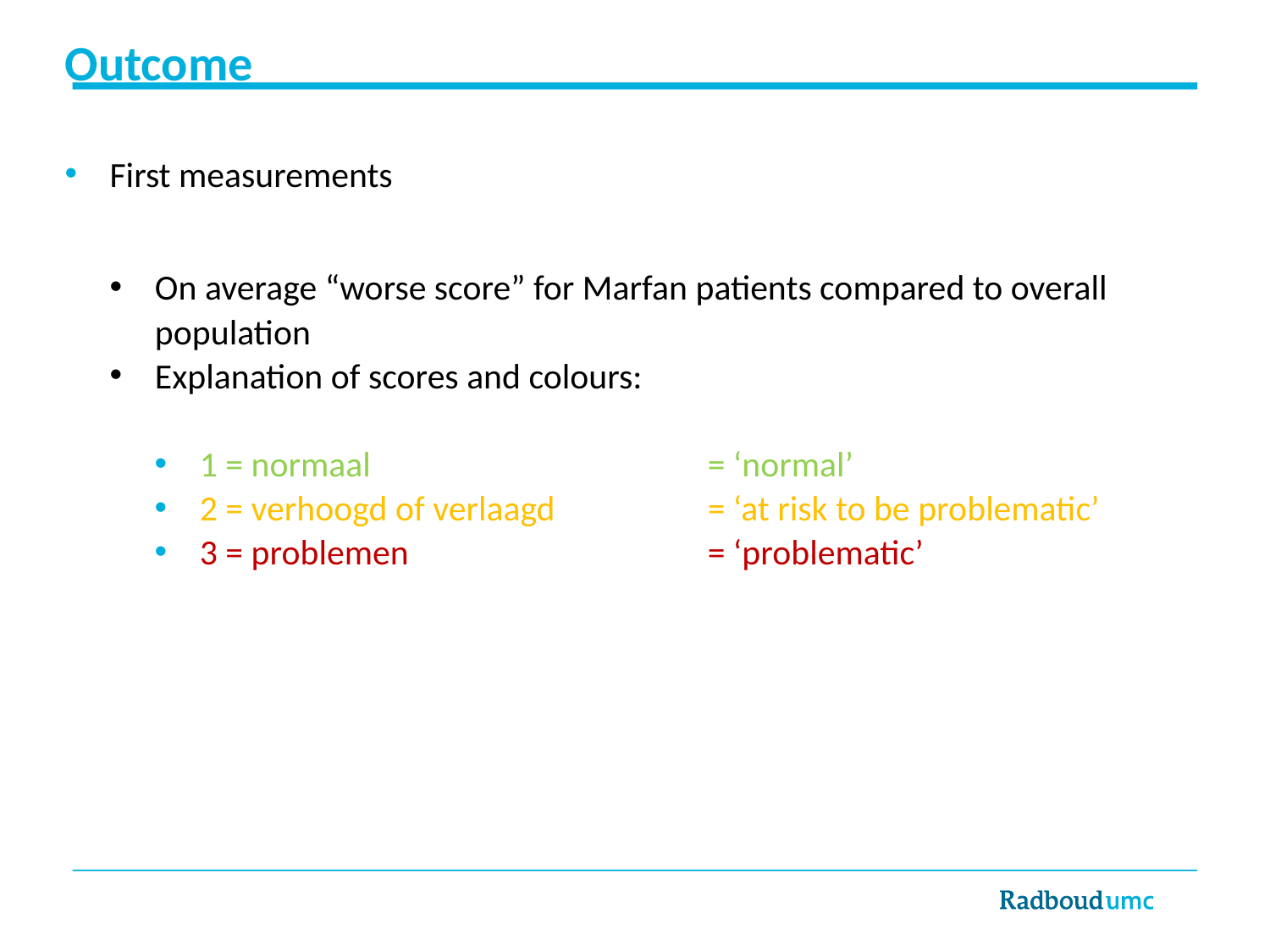

# Outcome

First measurements

On average “worse score” for Marfan patients compared to overall population
Explanation of scores and colours:

1 = normaal 			= ‘normal’
2 = verhoogd of verlaagd  		= ‘at risk to be problematic’
3 = problemen 			= ‘problematic’